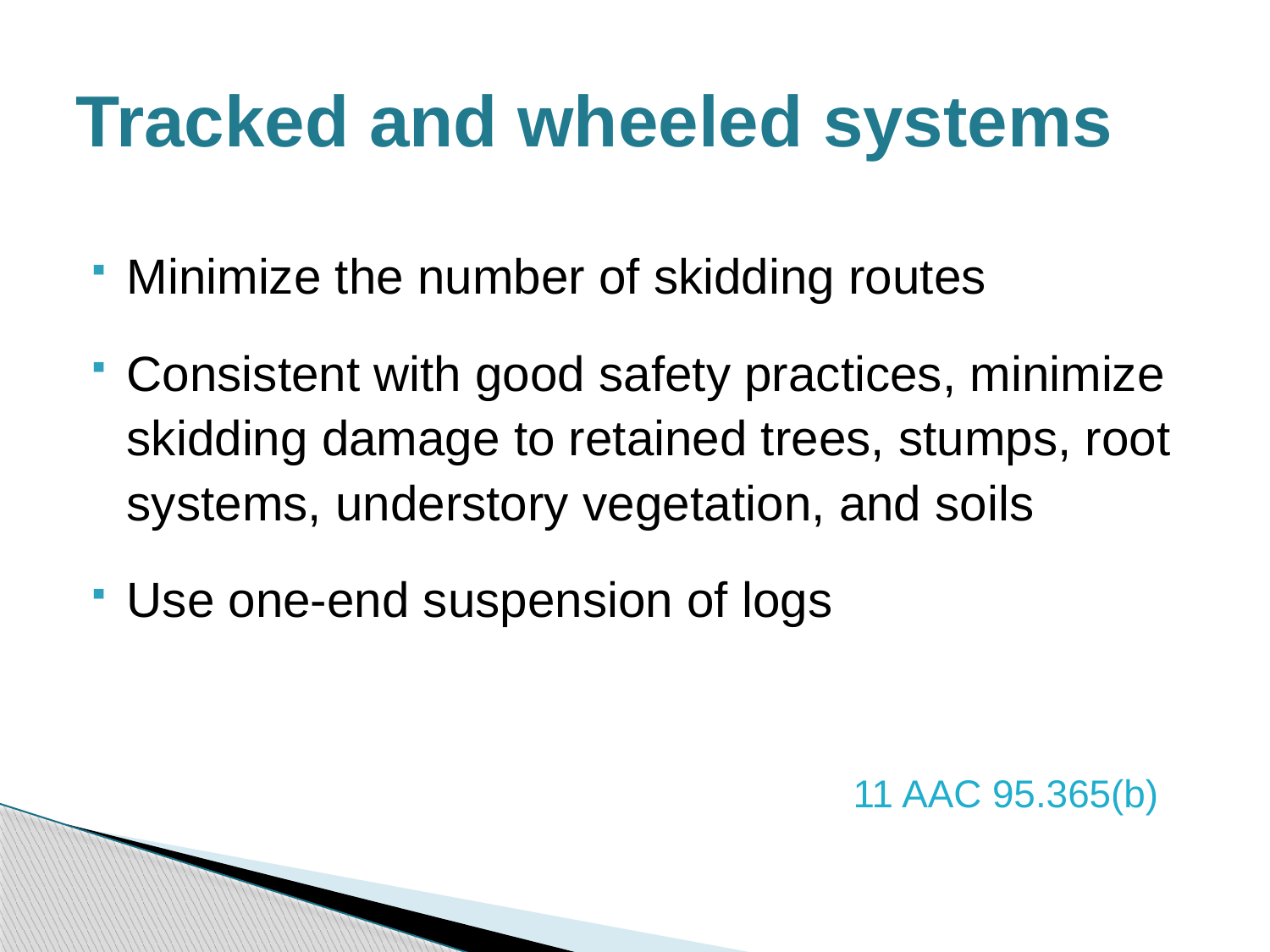

# Tracked and wheeled systems
Minimize the number of skidding routes
Consistent with good safety practices, minimize skidding damage to retained trees, stumps, root systems, understory vegeta­tion, and soils
Use one-end suspension of logs

						11 AAC 95.365(b)